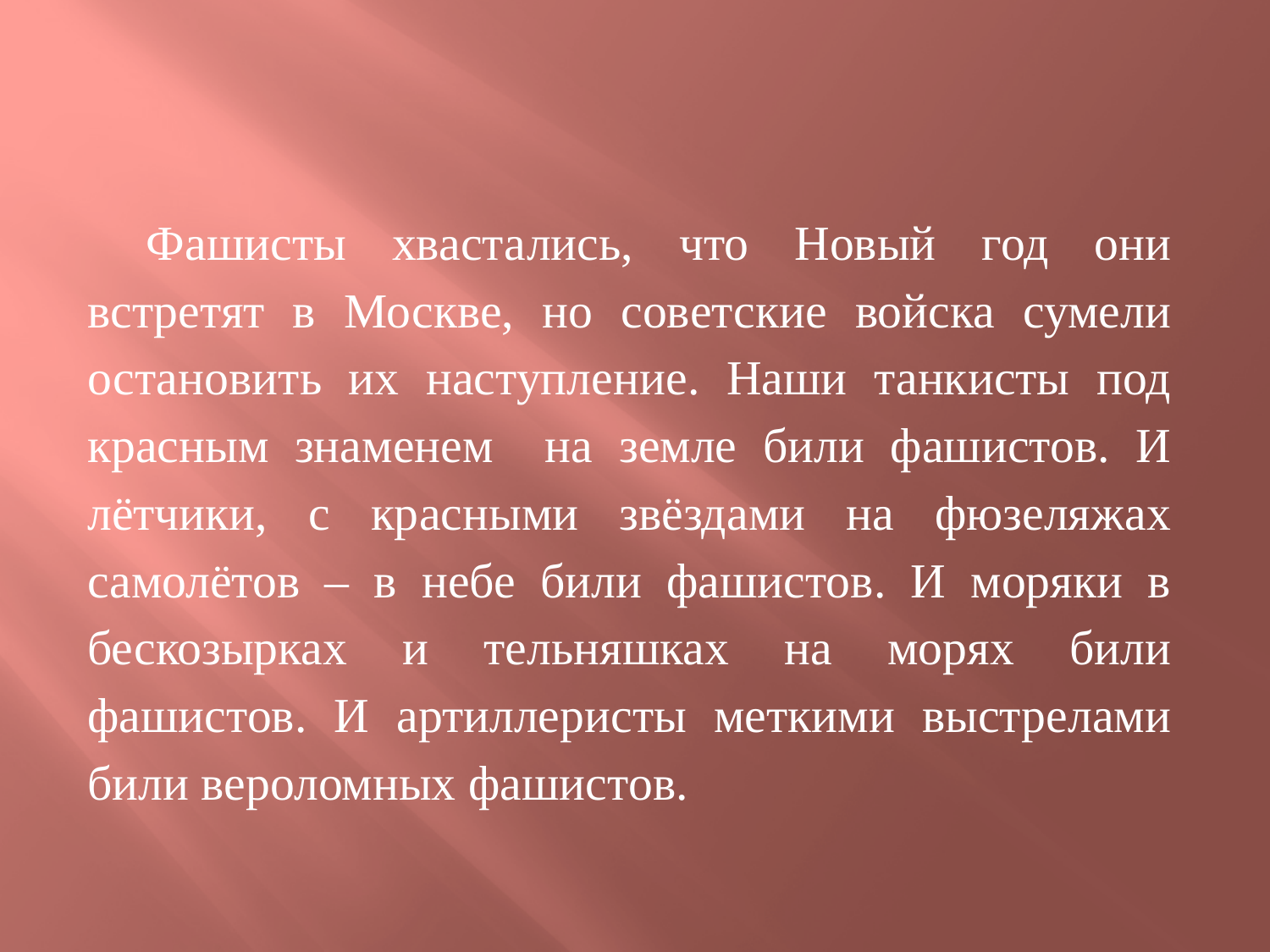

Фашисты хвастались, что Новый год они встретят в Москве, но советские войска сумели остановить их наступление. Наши танкисты под красным знаменем  на земле били фашистов. И лётчики, с красными звёздами на фюзеляжах самолётов – в небе били фашистов. И моряки в бескозырках и тельняшках на морях били фашистов. И артиллеристы меткими выстрелами били вероломных фашистов.